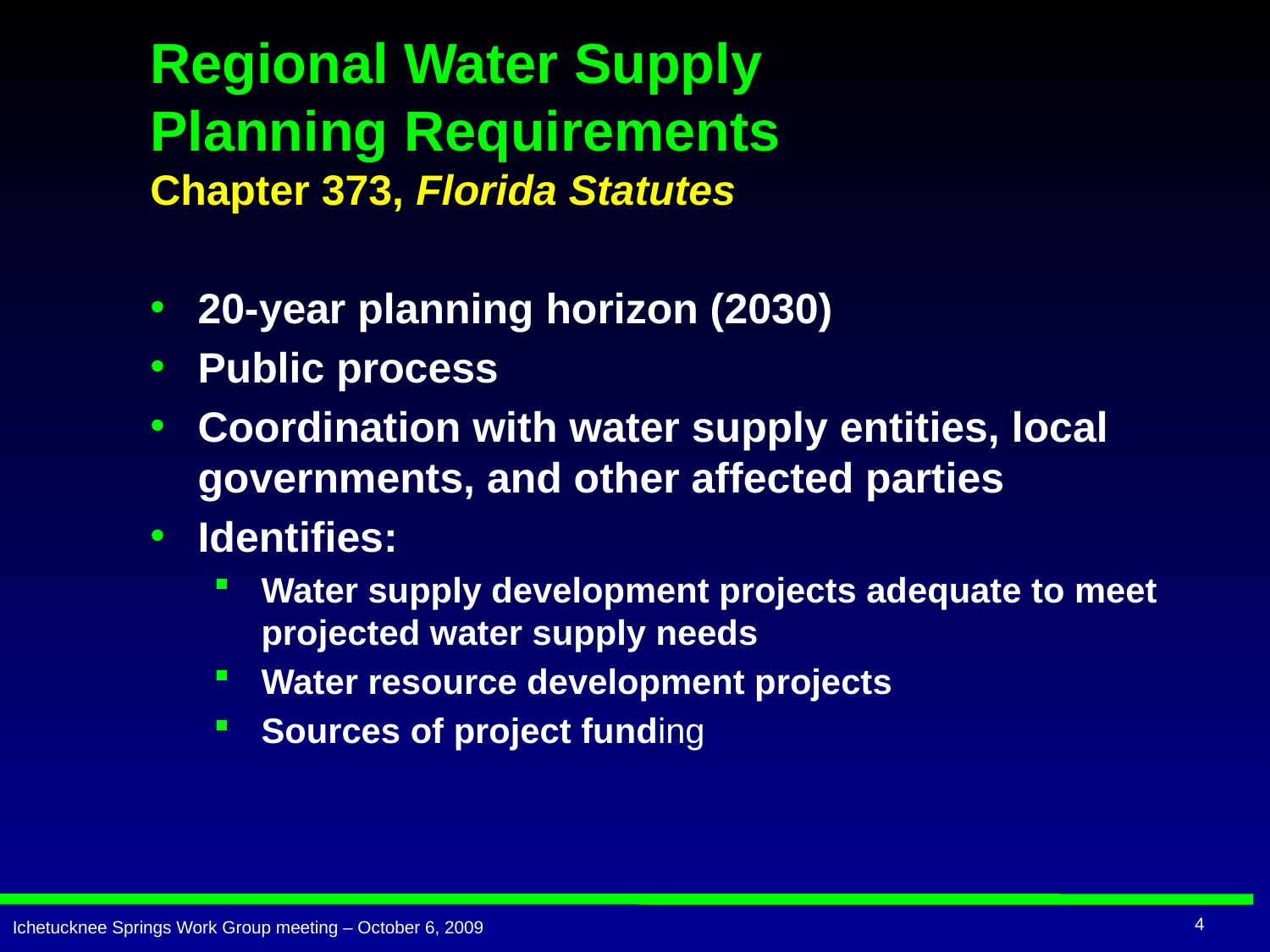

Regional Water Supply
Planning Requirements
Chapter 373, Florida Statutes
20-year planning horizon (2030)
Public process
Coordination with water supply entities, local governments, and other affected parties
Identifies:
Water supply development projects adequate to meet projected water supply needs
Water resource development projects
Sources of project funding
4
Ichetucknee Springs Work Group meeting – October 6, 2009